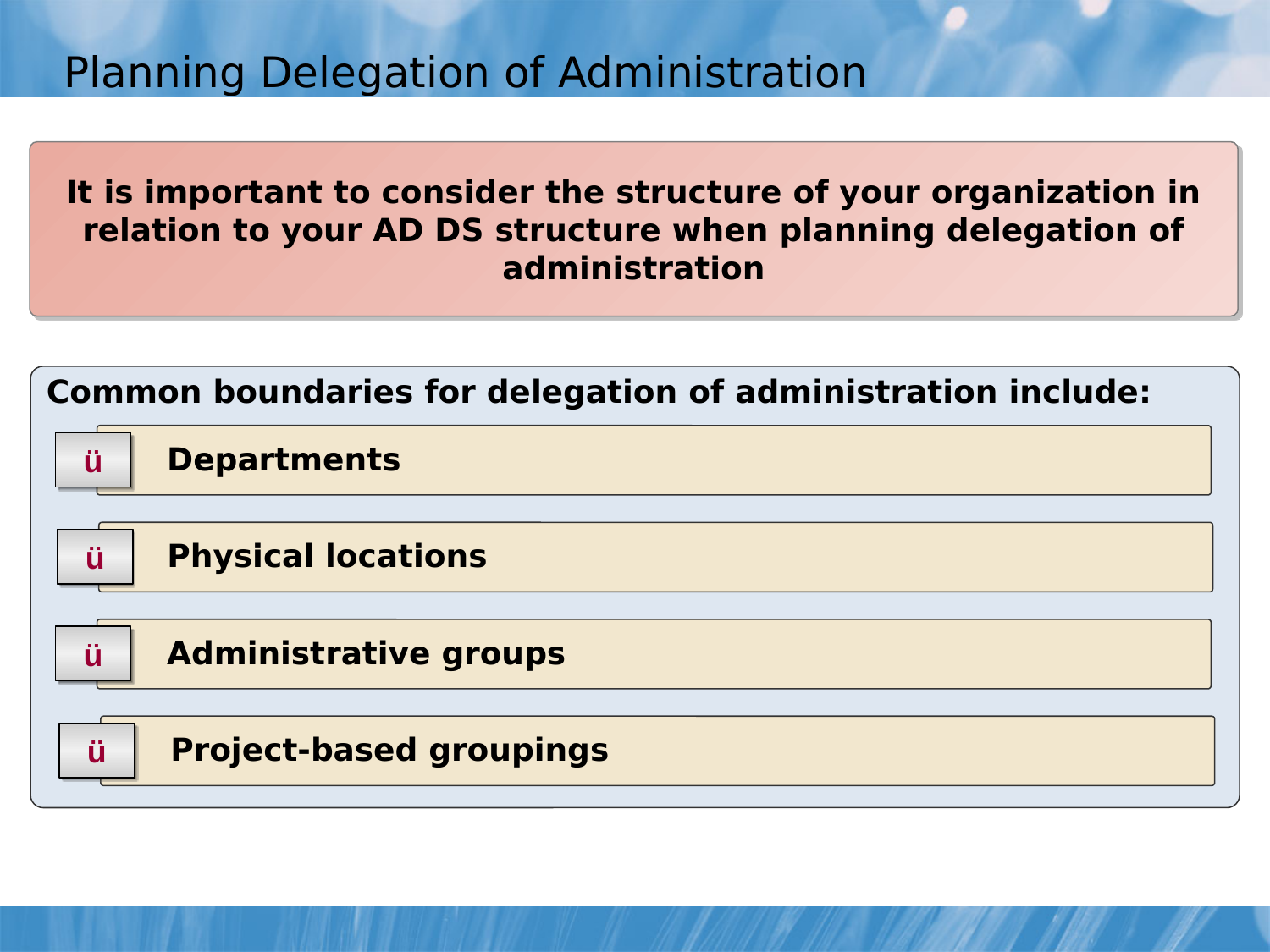

# Planning Delegation of Administration
It is important to consider the structure of your organization in relation to your AD DS structure when planning delegation of administration
Common boundaries for delegation of administration include:
	   Departments
ü
     Physical locations
ü
	   Administrative groups
ü
	   Project-based groupings
ü